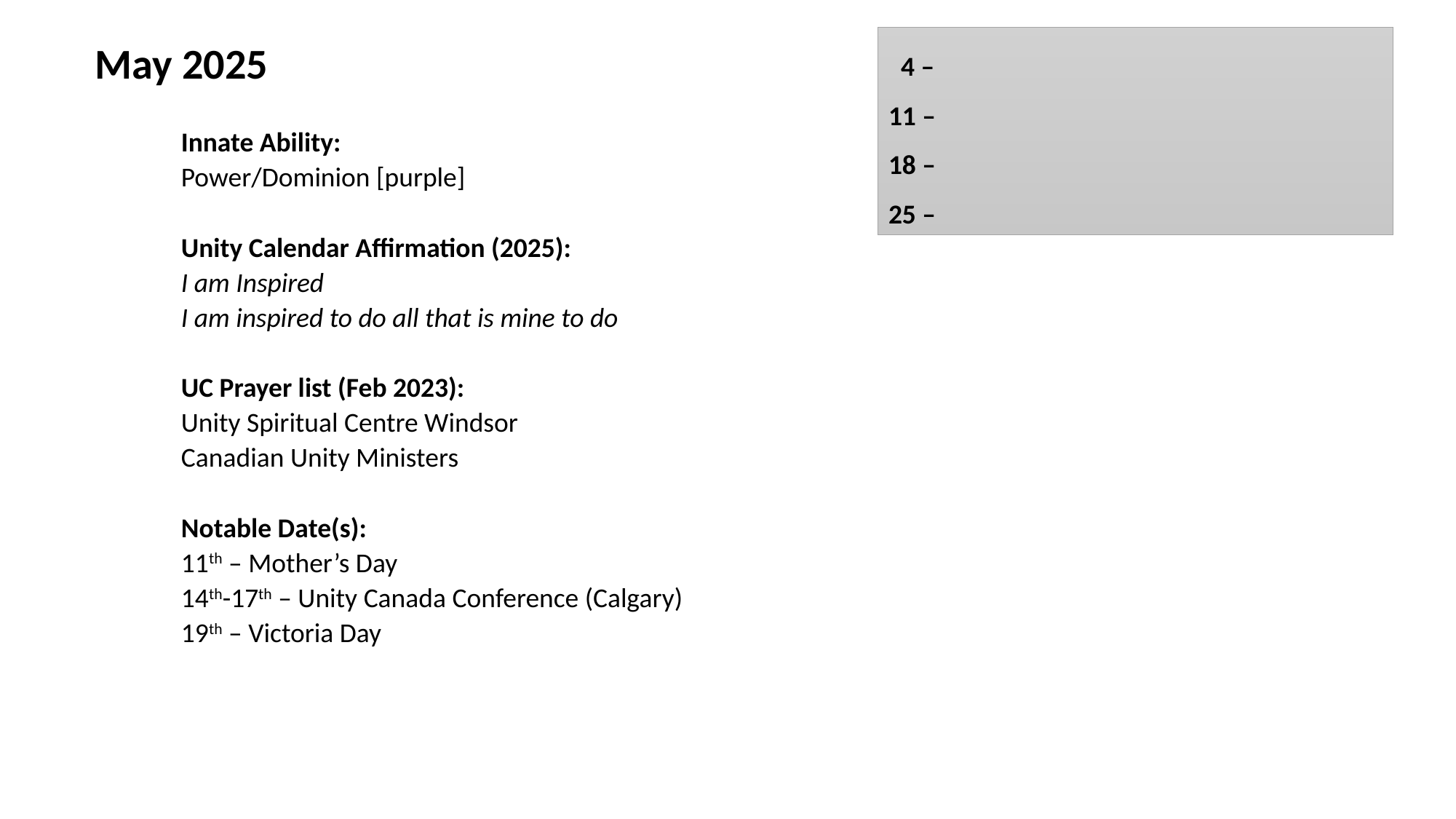

May 2025

Innate Ability:
Power/Dominion [purple]

Unity Calendar Affirmation (2025):
I am Inspired
I am inspired to do all that is mine to do

UC Prayer list (Feb 2023):
Unity Spiritual Centre Windsor
Canadian Unity Ministers

Notable Date(s):
11th – Mother’s Day
14th-17th – Unity Canada Conference (Calgary)
19th – Victoria Day
  4 –
11 –
18 –
25 –